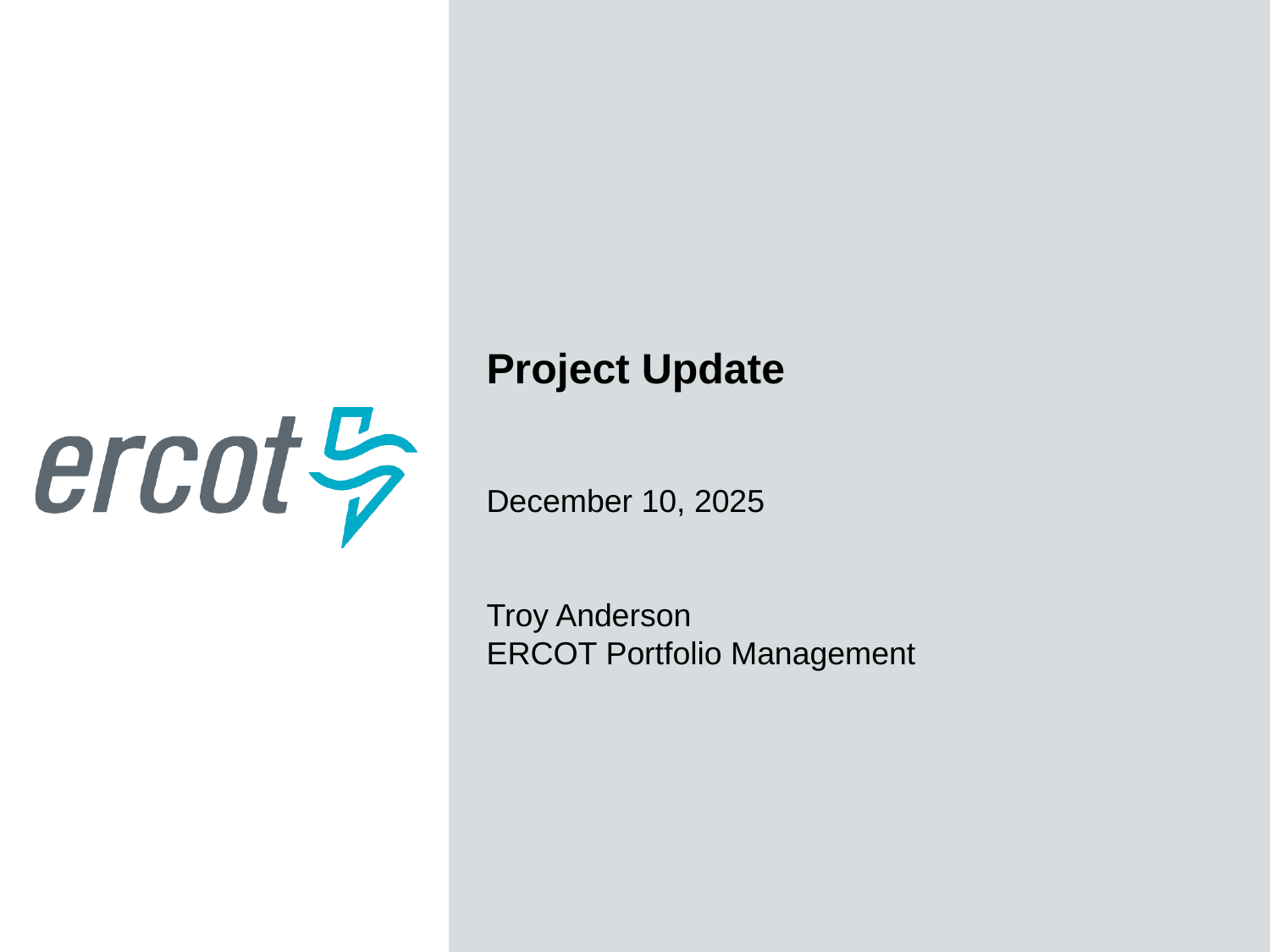

Project Update

December 10, 2025

Troy Anderson
ERCOT Portfolio Management